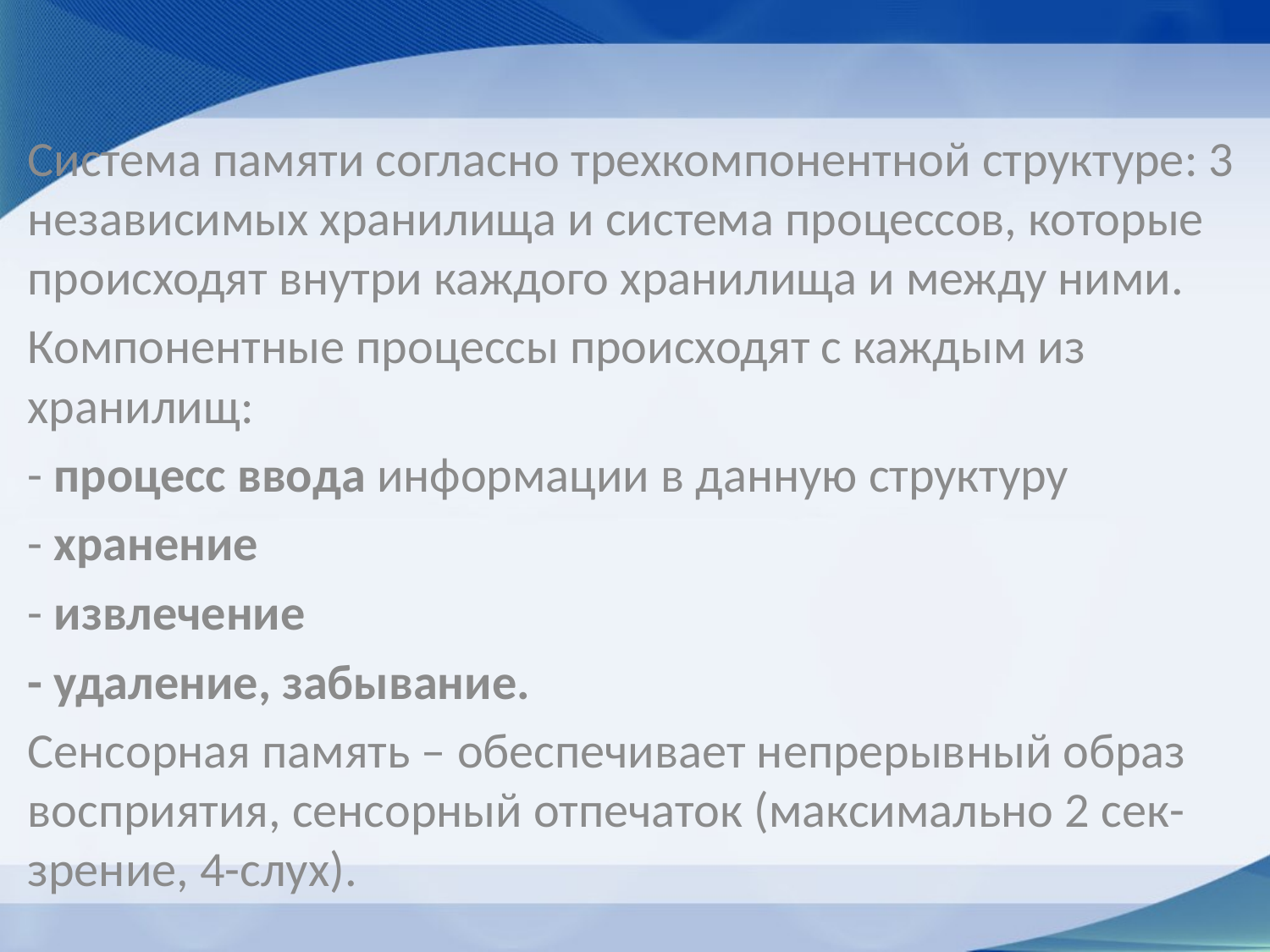

Система памяти согласно трехкомпонентной структуре: 3 независимых хранилища и система процессов, которые происходят внутри каждого хранилища и между ними.
Компонентные процессы происходят с каждым из хранилищ:
- процесс ввода информации в данную структуру
- хранение
- извлечение
- удаление, забывание.
Сенсорная память – обеспечивает непрерывный образ восприятия, сенсорный отпечаток (максимально 2 сек-зрение, 4-слух).